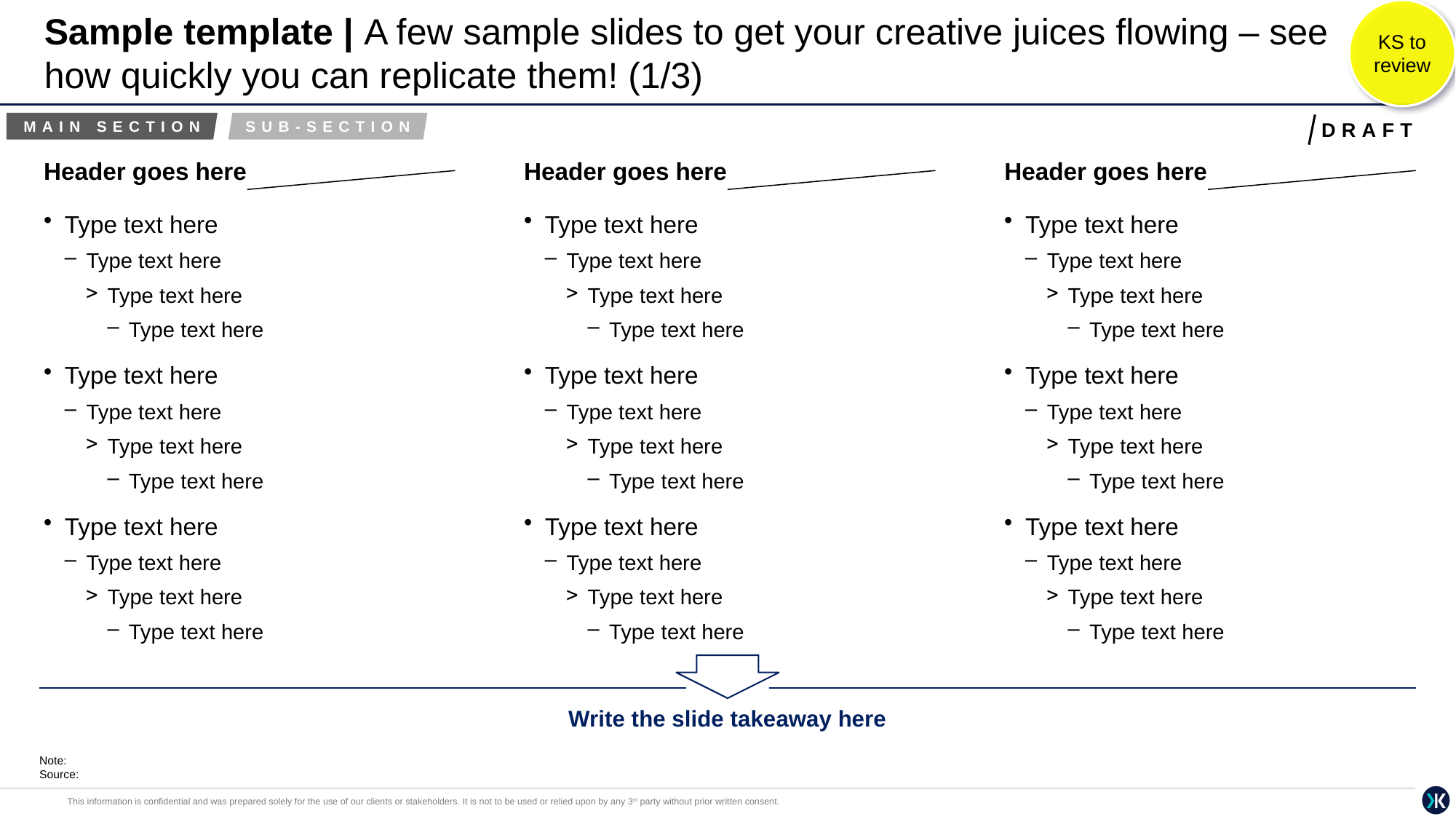

KS to review
# Sample template | A few sample slides to get your creative juices flowing – see  how quickly you can replicate them! (1/3)
MAIN SECTION
SUB-SECTION
DRAFT
Header goes here
Header goes here
Header goes here
Type text here
Type text here
Type text here
Type text here
Type text here
Type text here
Type text here
Type text here
Type text here
Type text here
Type text here
Type text here
Type text here
Type text here
Type text here
Type text here
Type text here
Type text here
Type text here
Type text here
Type text here
Type text here
Type text here
Type text here
Type text here
Type text here
Type text here
Type text here
Type text here
Type text here
Type text here
Type text here
Type text here
Type text here
Type text here
Type text here

Write the slide takeaway here
Note:
Source: